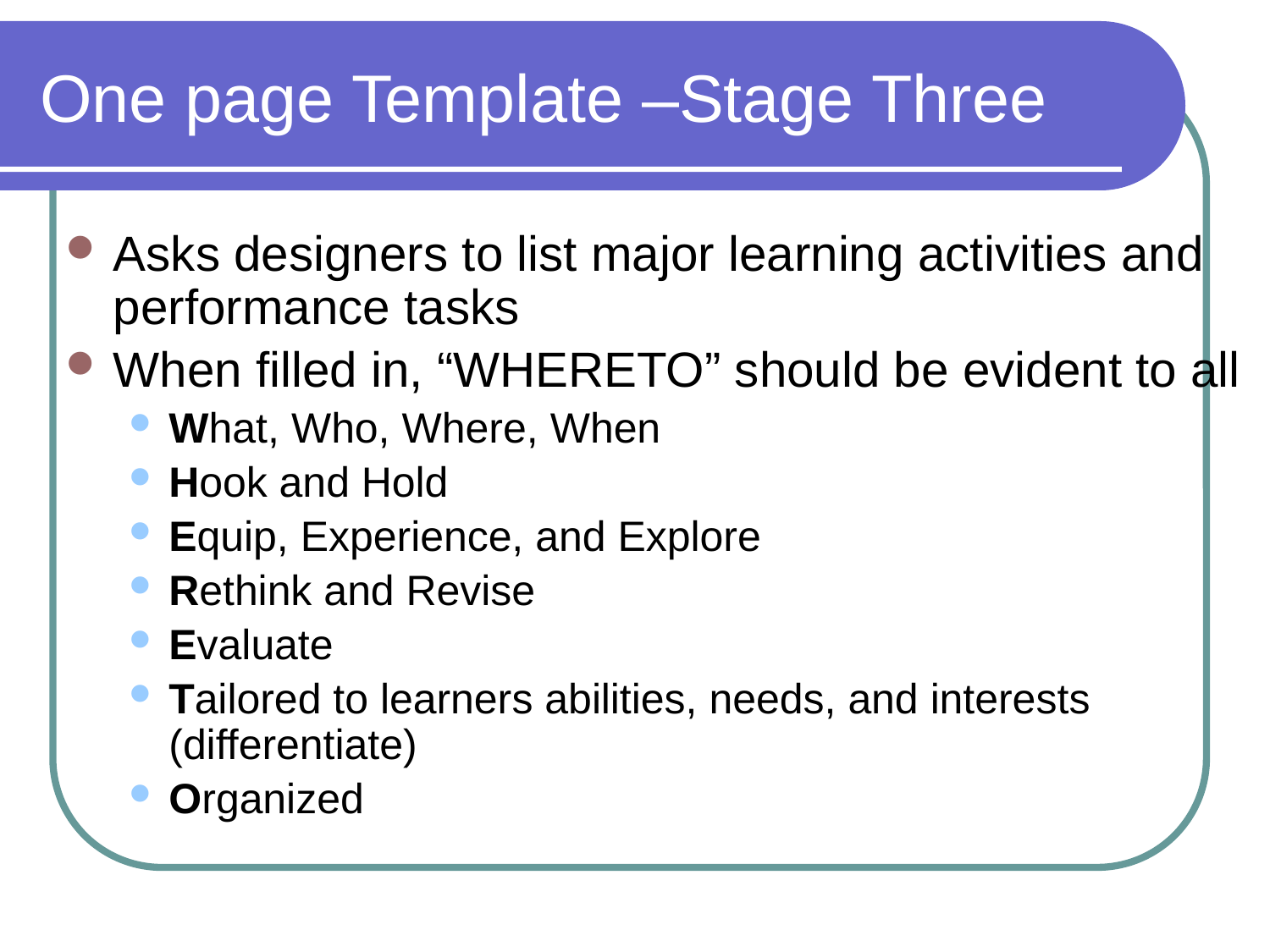

# One page Template –Stage Three
Asks designers to list major learning activities and performance tasks
When filled in, “WHERETO” should be evident to all
What, Who, Where, When
Hook and Hold
Equip, Experience, and Explore
Rethink and Revise
Evaluate
Tailored to learners abilities, needs, and interests (differentiate)
Organized